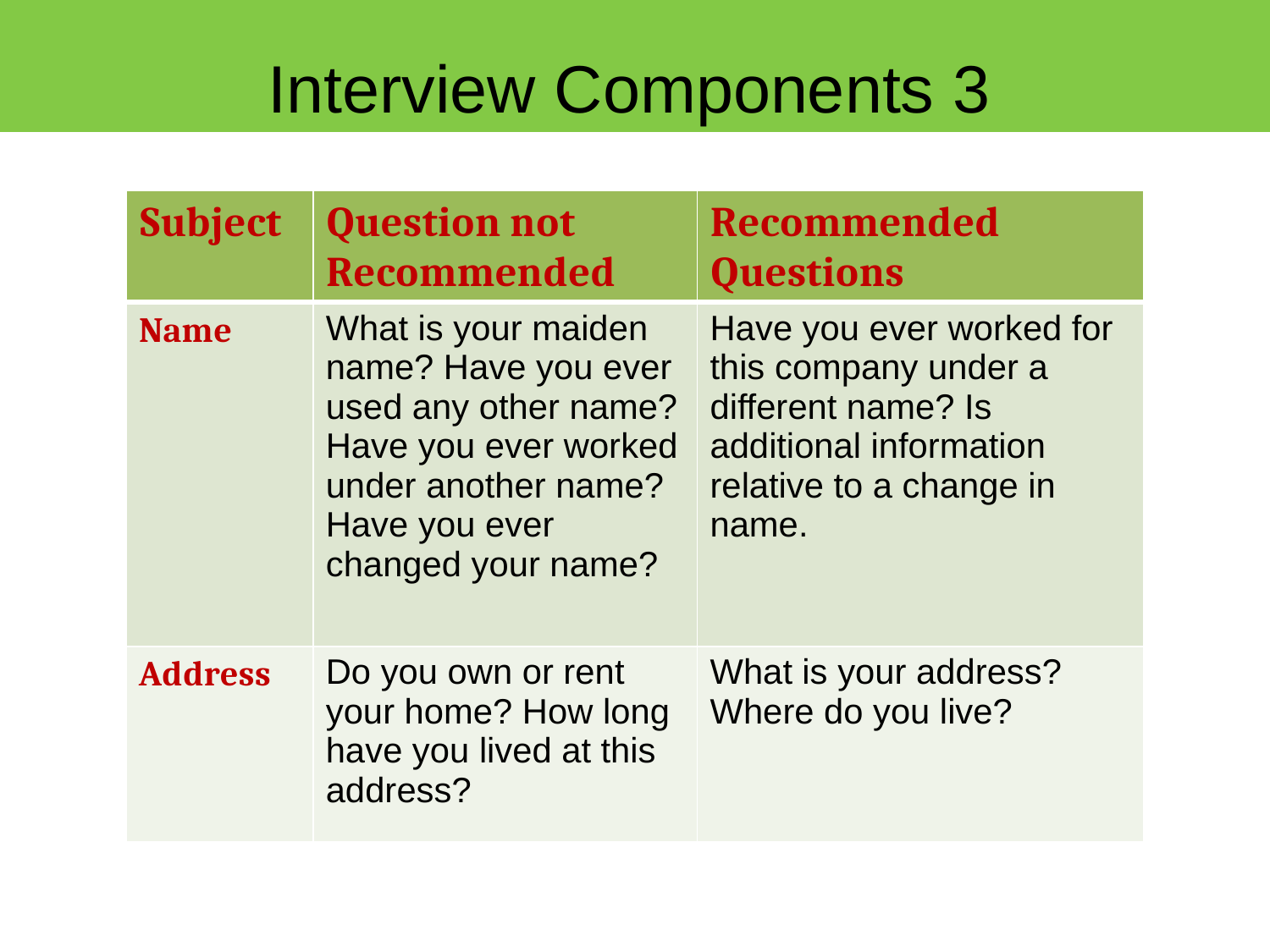

Interview Components 3

| Subject | Question not Recommended | Recommended Questions |
| --- | --- | --- |
| Name | What is your maiden name? Have you ever used any other name? Have you ever worked under another name? Have you ever changed your name? | Have you ever worked for this company under a different name? Is additional information relative to a change in name. |
| Address | Do you own or rent your home? How long have you lived at this address? | What is your address? Where do you live? |